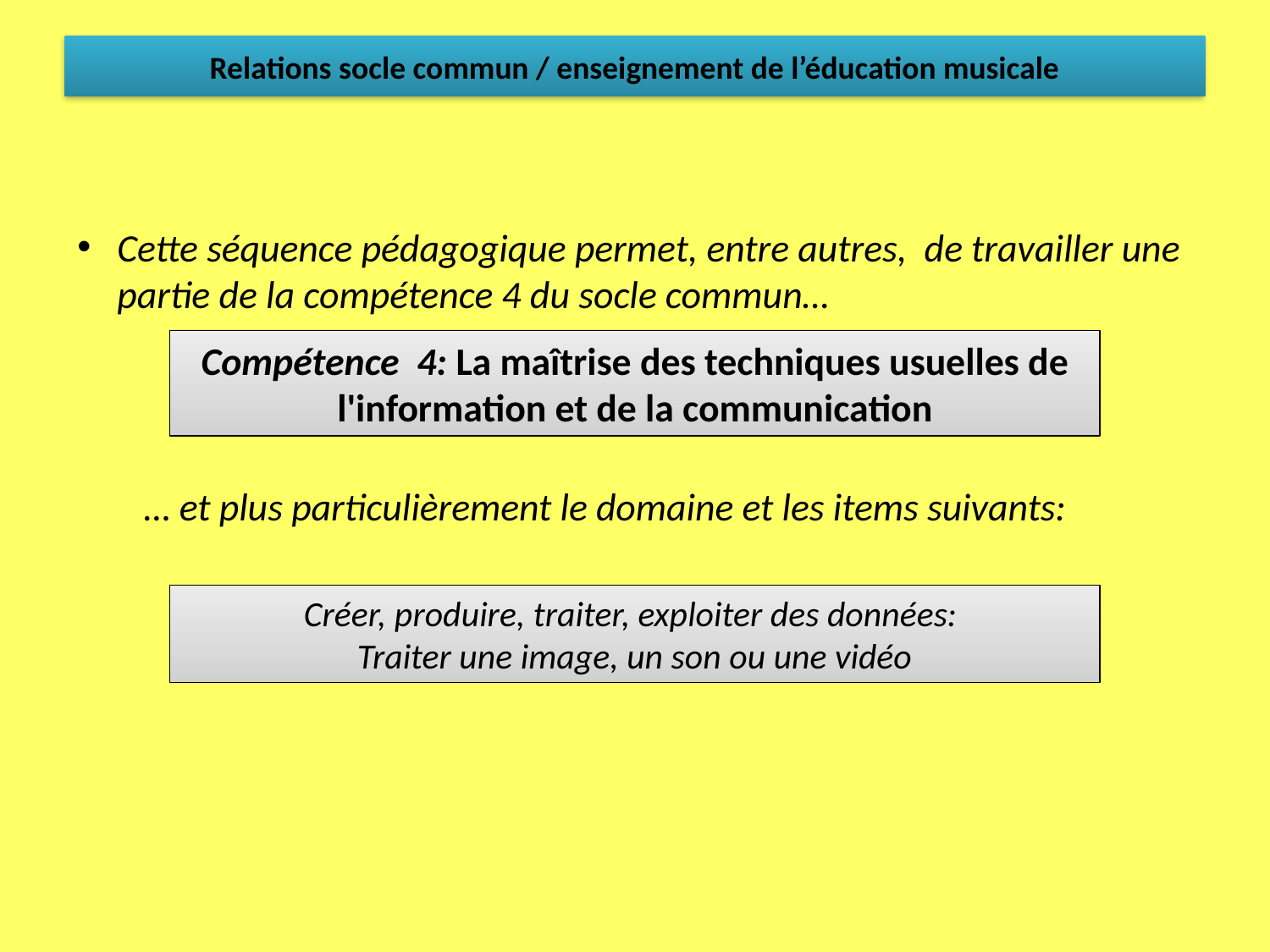

Relations socle commun / enseignement de l’éducation musicale
Cette séquence pédagogique permet, entre autres,  de travailler une partie de la compétence 4 du socle commun…
Compétence  4: La maîtrise des techniques usuelles de l'information et de la communication
… et plus particulièrement le domaine et les items suivants:
Créer, produire, traiter, exploiter des données:
Traiter une image, un son ou une vidéo